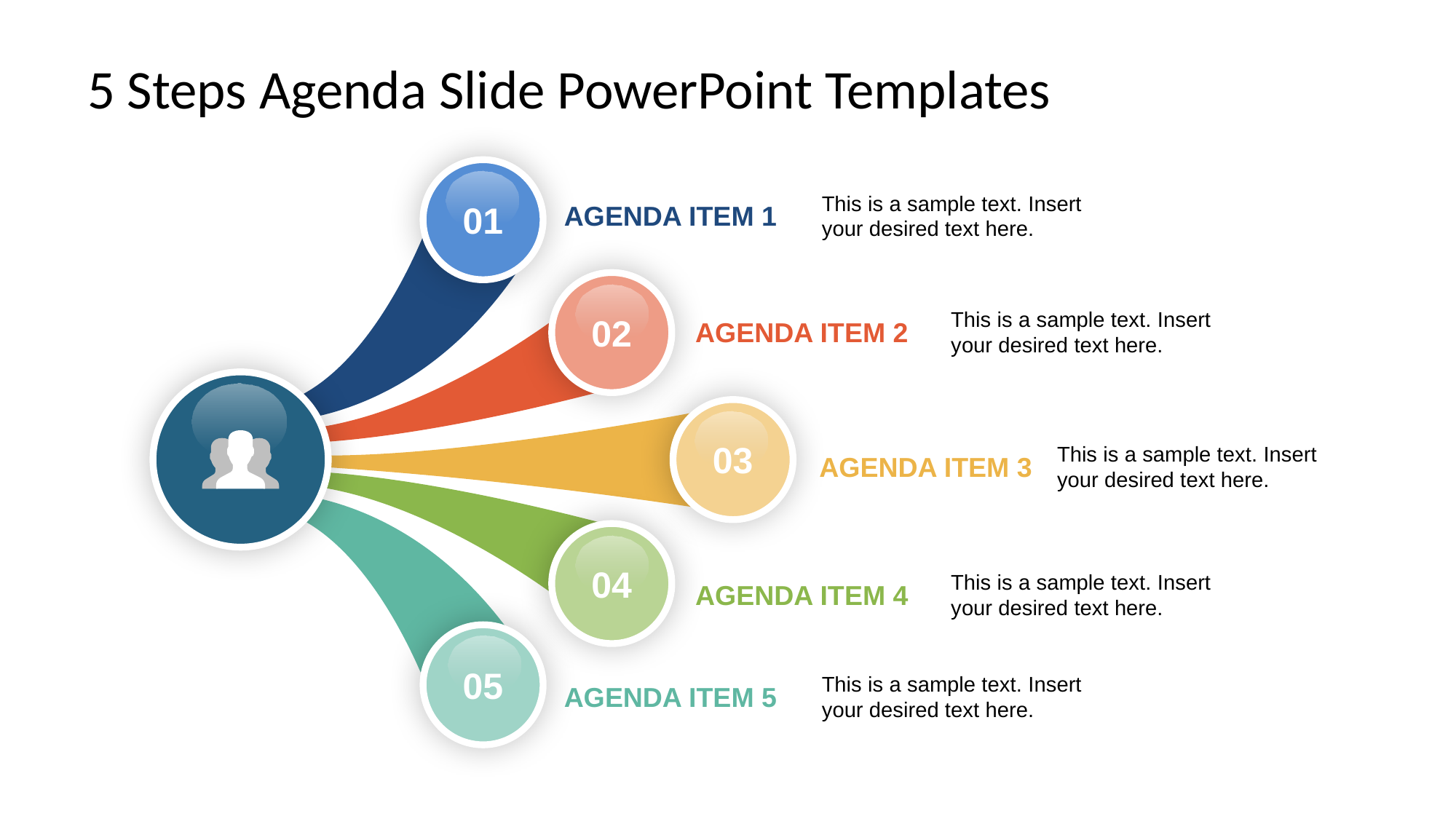

5 Steps Agenda Slide PowerPoint Templates

01

02

03

04

05
AGENDA ITEM 1
This is a sample text. Insert your desired text here.
This is a sample text. Insert your desired text here.
AGENDA ITEM 2
This is a sample text. Insert your desired text here.
AGENDA ITEM 3
This is a sample text. Insert your desired text here.
AGENDA ITEM 4
This is a sample text. Insert your desired text here.
AGENDA ITEM 5